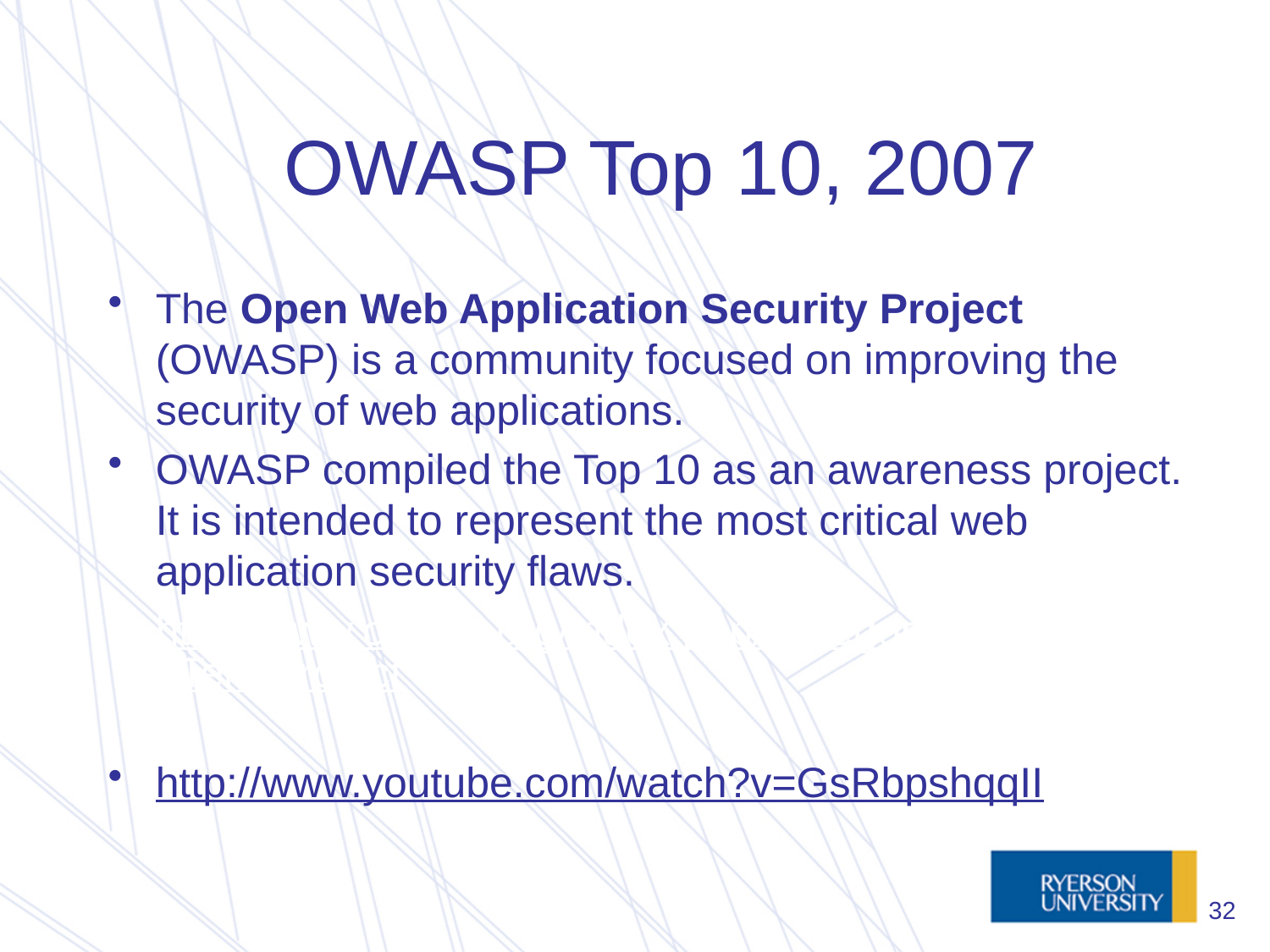

# OWASP Top 10, 2007
The Open Web Application Security Project (OWASP) is a community focused on improving the security of web applications.
OWASP compiled the Top 10 as an awareness project.  It is intended to represent the most critical web application security flaws.
http://www.owasp.org/index.php/Category:OWASP_Top_Ten_Project
http://www.youtube.com/watch?v=GsRbpshqqII
32